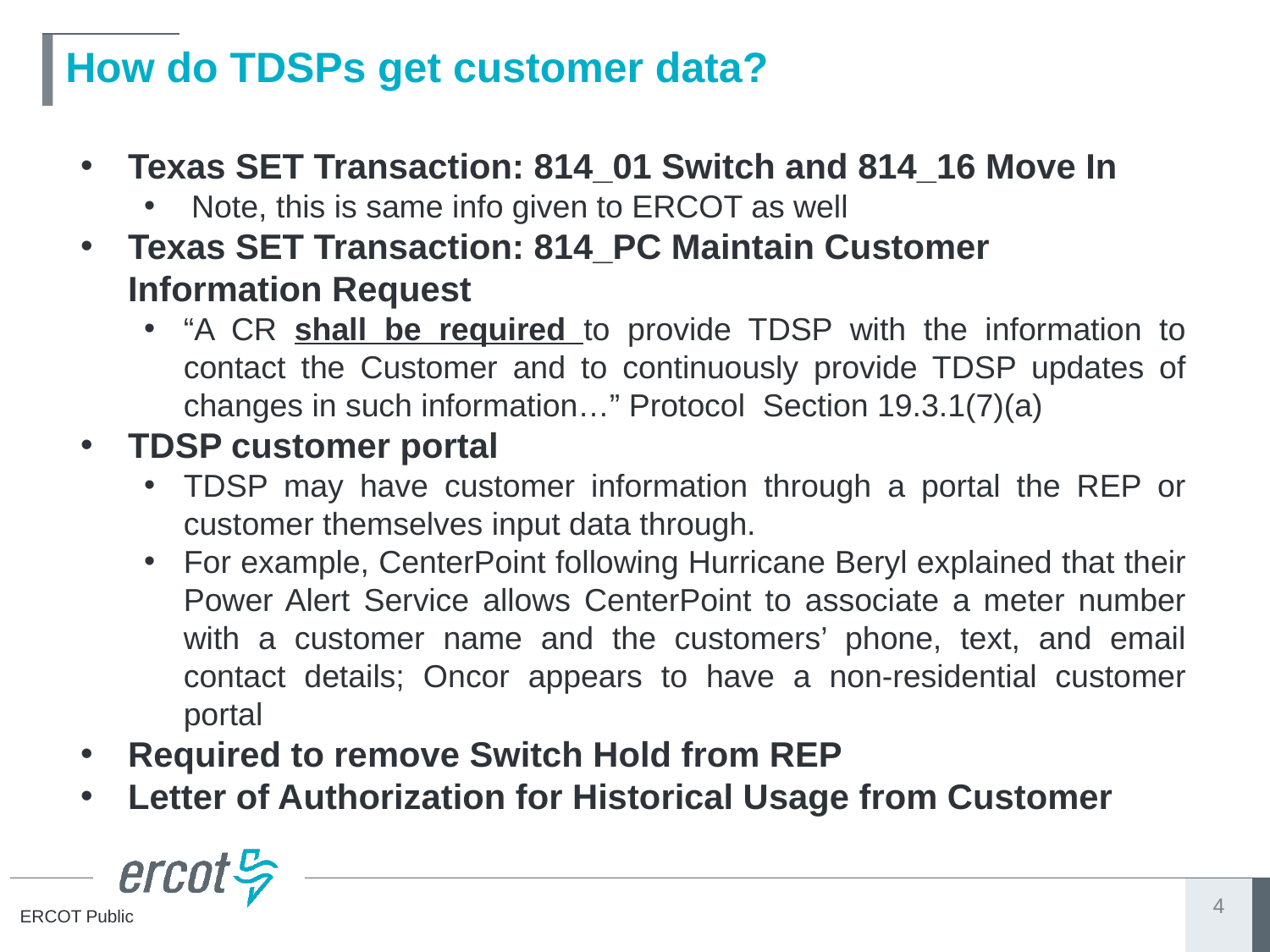

# How do TDSPs get customer data?
Texas SET Transaction: 814_01 Switch and 814_16 Move In
Note, this is same info given to ERCOT as well
Texas SET Transaction: 814_PC Maintain Customer Information Request
“A CR shall be required to provide TDSP with the information to contact the Customer and to continuously provide TDSP updates of changes in such information…” Protocol  Section 19.3.1(7)(a)
TDSP customer portal
TDSP may have customer information through a portal the REP or customer themselves input data through.
For example, CenterPoint following Hurricane Beryl explained that their Power Alert Service allows CenterPoint to associate a meter number with a customer name and the customers’ phone, text, and email contact details; Oncor appears to have a non-residential customer portal
Required to remove Switch Hold from REP
Letter of Authorization for Historical Usage from Customer

4